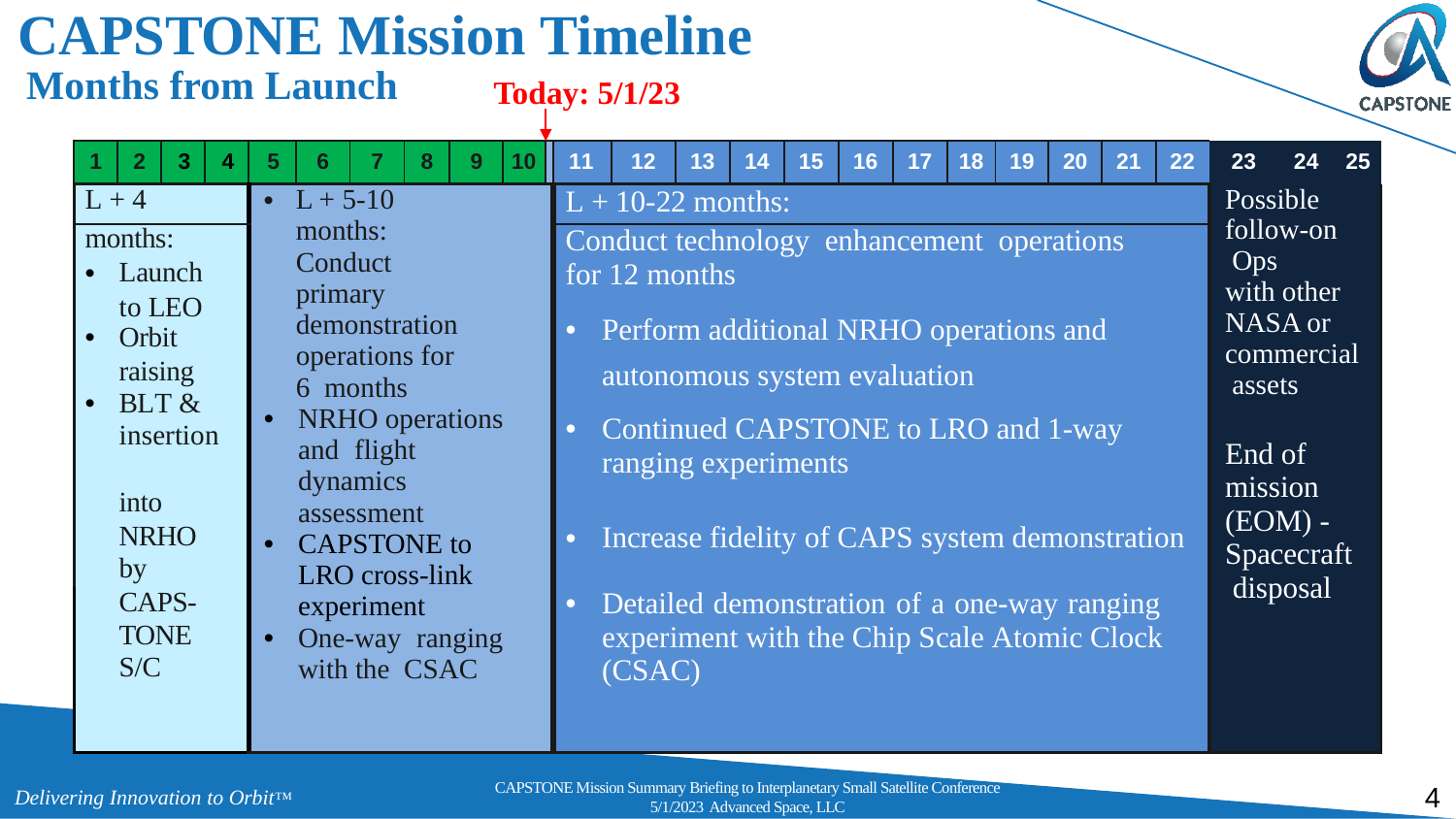

# CAPSTONE Mission Timeline
  Months from Launch
Today: 5/1/23

| 1 | 2 | 3 | 4 | 5 | 6 | 7 | 8 | 9 | 10 |  | 11 | 12 | 13 | 14 | 15 | 16 | 17 | 18 | 19 | 20 | 21 | 22 | 23 | 24 | 25 |
| --- | --- | --- | --- | --- | --- | --- | --- | --- | --- | --- | --- | --- | --- | --- | --- | --- | --- | --- | --- | --- | --- | --- | --- | --- | --- |
| L + 4 |  |  |  | L + 5-10 months: Conduct primary demonstration operations for 6 months NRHO operations and flight dynamics assessment CAPSTONE to LRO cross-link experiment One-way ranging with the CSAC |  |  |  |  |  |  | L + 10-22 months: |  |  |  |  |  |  |  |  |  |  |  | Possible follow-on Ops with other NASA or commercial assets End of mission (EOM) - Spacecraft disposal |  |  |
| months: Launch to LEO Orbit |  |  |  |  |  |  |  |  |  |  | Conduct technology enhancement operations for 12 months Perform additional NRHO operations and |  |  |  |  |  |  |  |  |  |  |  |  |  |  |
| raising BLT & insertion |  |  |  |  |  |  |  |  |  |  | autonomous system evaluation Continued CAPSTONE to LRO and 1-way ranging experiments |  |  |  |  |  |  |  |  |  |  |  |  |  |  |
| into |  |  |  |  |  |  |  |  |  |  |  |  |  |  |  |  |  |  |  |  |  |  |  |  |  |
| NRHO by |  |  |  |  |  |  |  |  |  |  | Increase fidelity of CAPS system demonstration |  |  |  |  |  |  |  |  |  |  |  |  |  |  |
| CAPS- TONE S/C |  |  |  |  |  |  |  |  |  |  | Detailed demonstration of a one-way ranging experiment with the Chip Scale Atomic Clock (CSAC) |  |  |  |  |  |  |  |  |  |  |  |  |  |  |
CAPSTONE Mission Summary Briefing to Interplanetary Small Satellite Conference
5/1/2023  Advanced Space, LLC
4